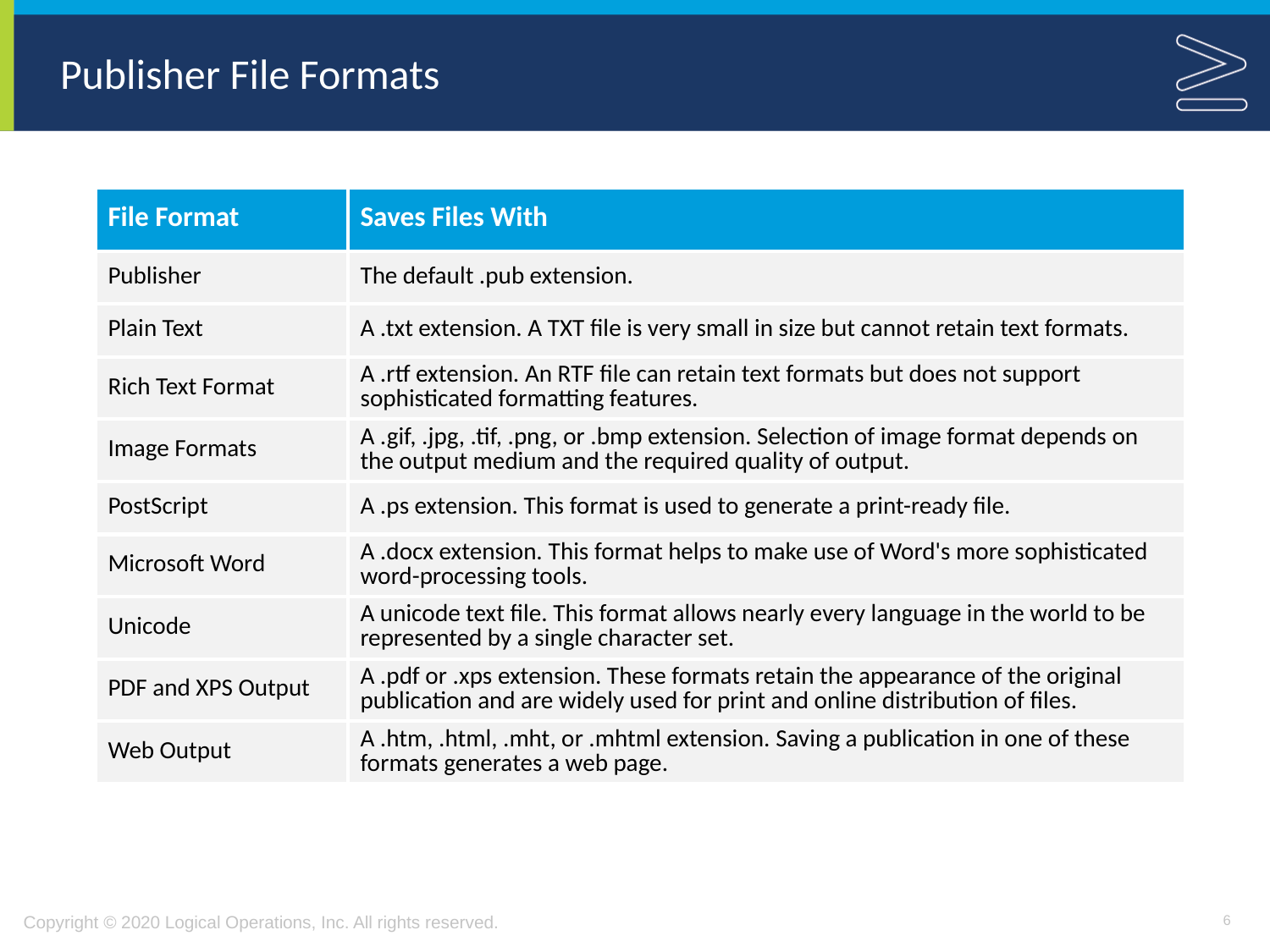

# Publisher File Formats
| File Format | Saves Files With |
| --- | --- |
| Publisher | The default .pub extension. |
| Plain Text | A .txt extension. A TXT file is very small in size but cannot retain text formats. |
| Rich Text Format | A .rtf extension. An RTF file can retain text formats but does not support sophisticated formatting features. |
| Image Formats | A .gif, .jpg, .tif, .png, or .bmp extension. Selection of image format depends on the output medium and the required quality of output. |
| PostScript | A .ps extension. This format is used to generate a print-ready file. |
| Microsoft Word | A .docx extension. This format helps to make use of Word's more sophisticated word-processing tools. |
| Unicode | A unicode text file. This format allows nearly every language in the world to be represented by a single character set. |
| PDF and XPS Output | A .pdf or .xps extension. These formats retain the appearance of the original publication and are widely used for print and online distribution of files. |
| Web Output | A .htm, .html, .mht, or .mhtml extension. Saving a publication in one of these formats generates a web page. |
6